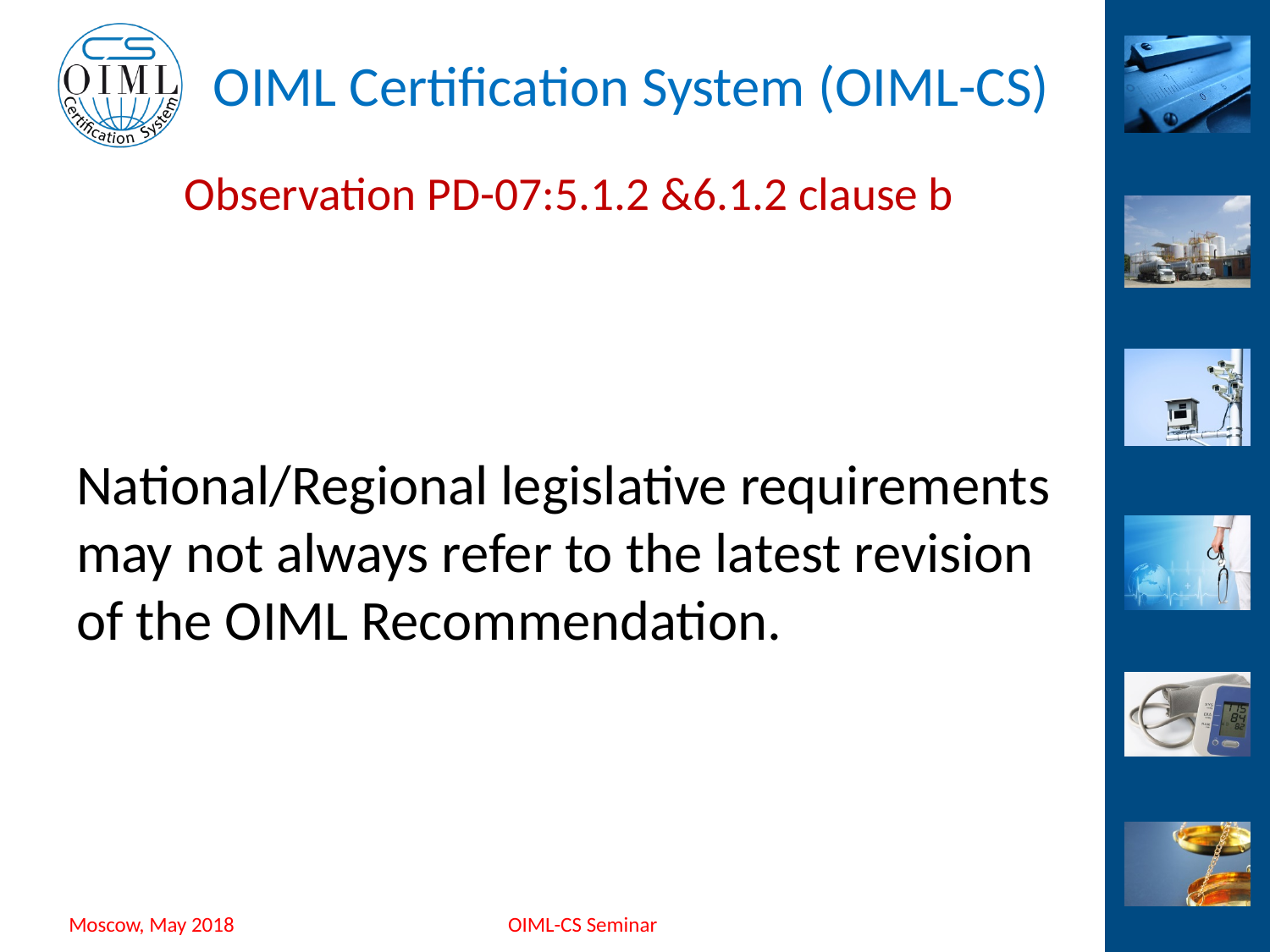

# Observation PD-07:5.1.2 &6.1.2 clause b
National/Regional legislative requirements may not always refer to the latest revision of the OIML Recommendation.